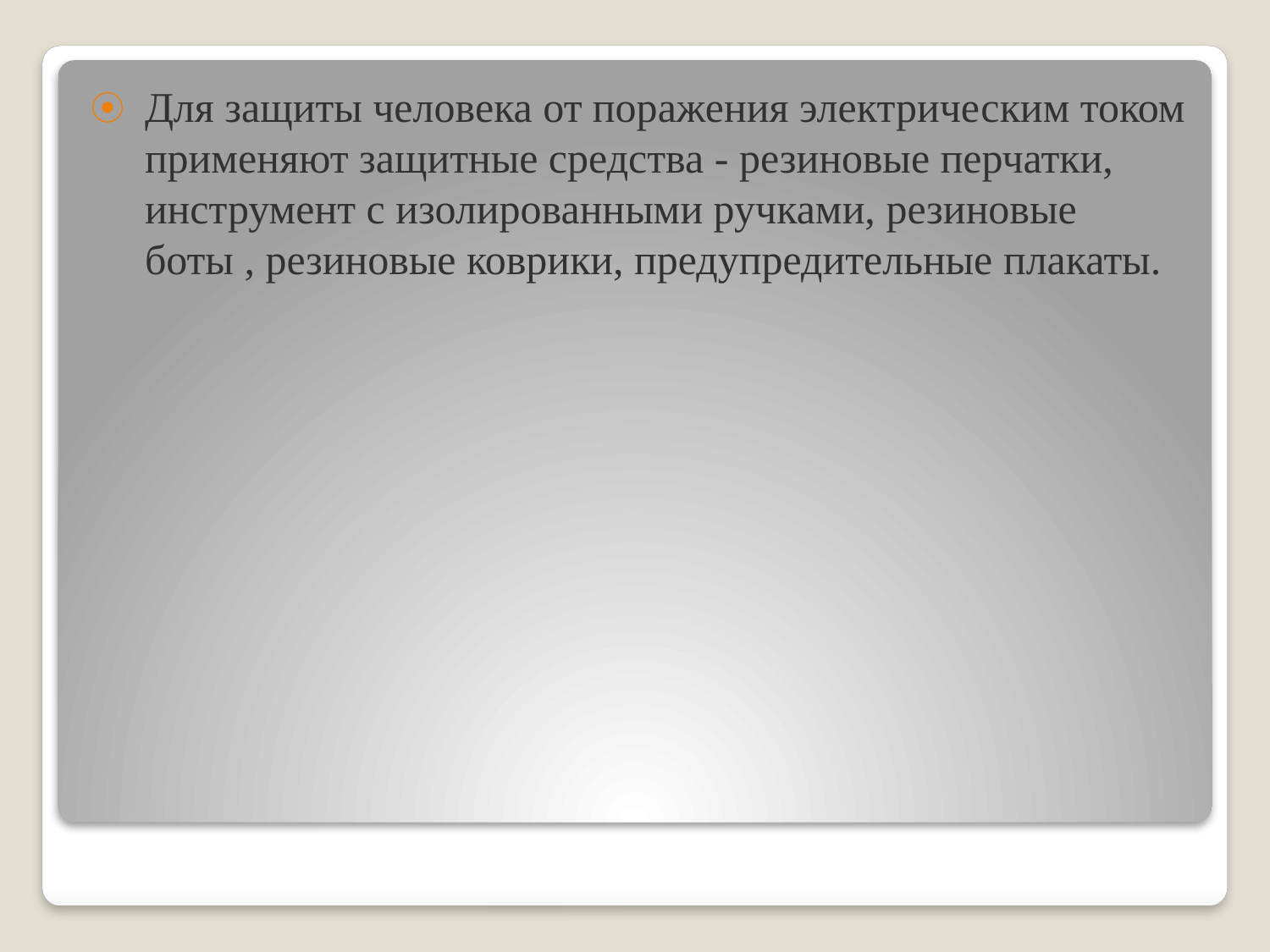

Для защиты человека от поражения электрическим током применяют защитные средства - резиновые перчатки, инструмент с изолированными ручками, резиновые боты , резиновые коврики, предупредительные плакаты.